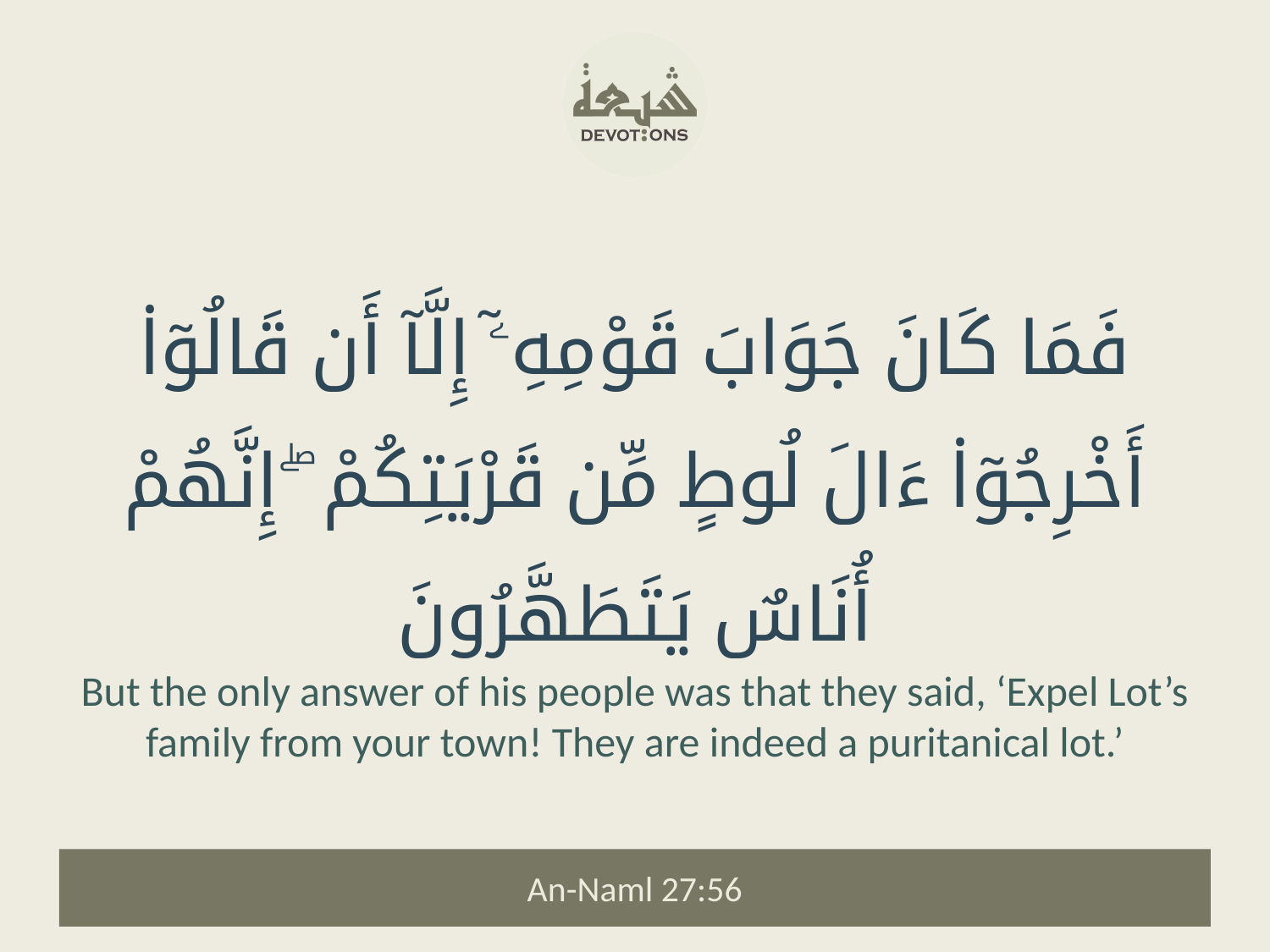

فَمَا كَانَ جَوَابَ قَوْمِهِۦٓ إِلَّآ أَن قَالُوٓا۟ أَخْرِجُوٓا۟ ءَالَ لُوطٍ مِّن قَرْيَتِكُمْ ۖ إِنَّهُمْ أُنَاسٌ يَتَطَهَّرُونَ
But the only answer of his people was that they said, ‘Expel Lot’s family from your town! They are indeed a puritanical lot.’
An-Naml 27:56